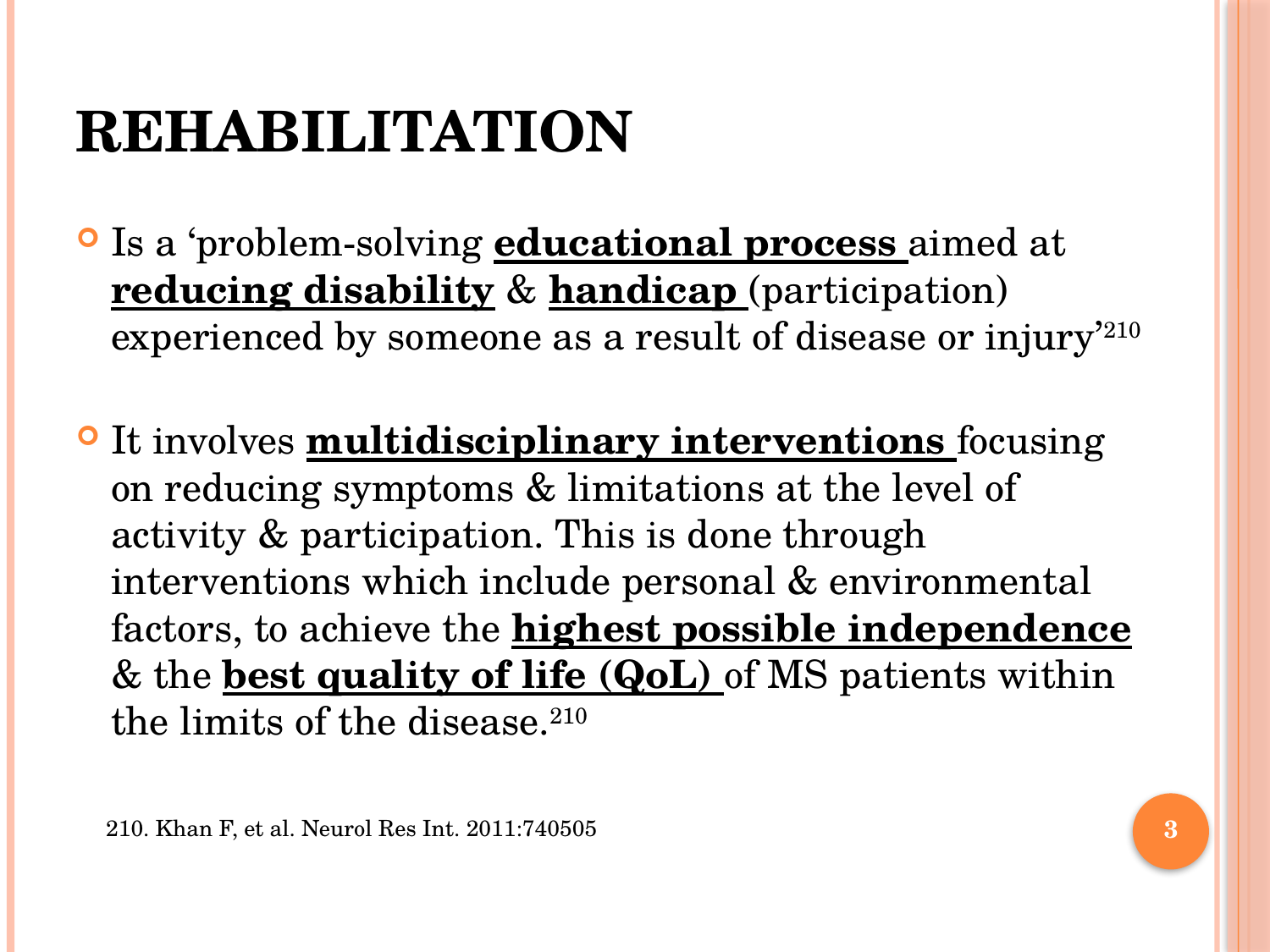

# Rehabilitation
Is a ‘problem-solving educational process aimed at reducing disability & handicap (participation) experienced by someone as a result of disease or injury’210

It involves multidisciplinary interventions focusing on reducing symptoms & limitations at the level of activity & participation. This is done through interventions which include personal & environmental factors, to achieve the highest possible independence & the best quality of life (QoL) of MS patients within the limits of the disease.210

   210. Khan F, et al. Neurol Res Int. 2011:740505
3